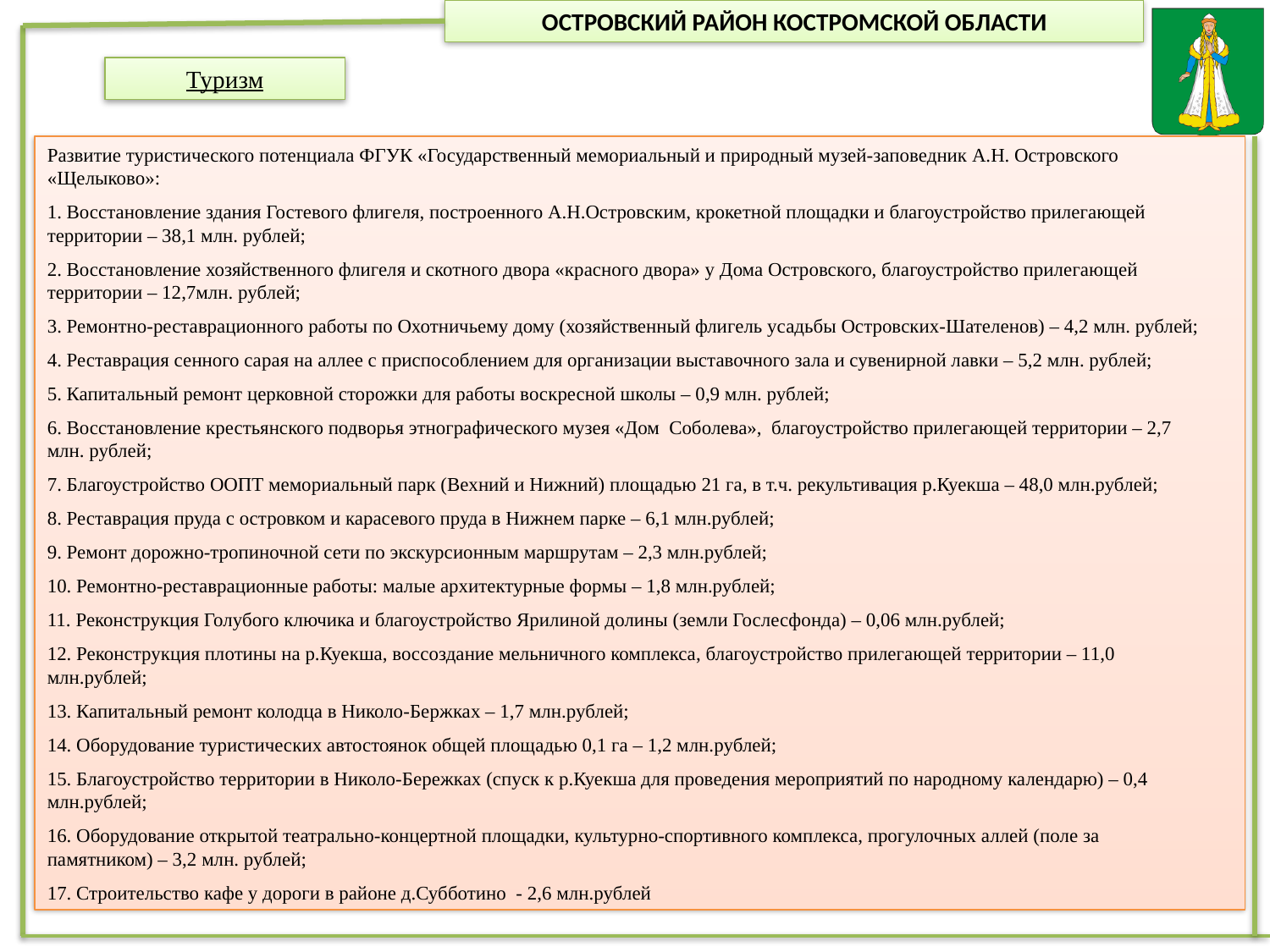

Туризм
Развитие туристического потенциала ФГУК «Государственный мемориальный и природный музей-заповедник А.Н. Островского «Щелыково»:
1. Восстановление здания Гостевого флигеля, построенного А.Н.Островским, крокетной площадки и благоустройство прилегающей территории – 38,1 млн. рублей;
2. Восстановление хозяйственного флигеля и скотного двора «красного двора» у Дома Островского, благоустройство прилегающей территории – 12,7млн. рублей;
3. Ремонтно-реставрационного работы по Охотничьему дому (хозяйственный флигель усадьбы Островских-Шателенов) – 4,2 млн. рублей;
4. Реставрация сенного сарая на аллее с приспособлением для организации выставочного зала и сувенирной лавки – 5,2 млн. рублей;
5. Капитальный ремонт церковной сторожки для работы воскресной школы – 0,9 млн. рублей;
6. Восстановление крестьянского подворья этнографического музея «Дом  Соболева»,  благоустройство прилегающей территории – 2,7 млн. рублей;
7. Благоустройство ООПТ мемориальный парк (Вехний и Нижний) площадью 21 га, в т.ч. рекультивация р.Куекша – 48,0 млн.рублей;
8. Реставрация пруда с островком и карасевого пруда в Нижнем парке – 6,1 млн.рублей;
9. Ремонт дорожно-тропиночной сети по экскурсионным маршрутам – 2,3 млн.рублей;
10. Ремонтно-реставрационные работы: малые архитектурные формы – 1,8 млн.рублей;
11. Реконструкция Голубого ключика и благоустройство Ярилиной долины (земли Гослесфонда) – 0,06 млн.рублей;
12. Реконструкция плотины на р.Куекша, воссоздание мельничного комплекса, благоустройство прилегающей территории – 11,0 млн.рублей;
13. Капитальный ремонт колодца в Николо-Бержках – 1,7 млн.рублей;
14. Оборудование туристических автостоянок общей площадью 0,1 га – 1,2 млн.рублей;
15. Благоустройство территории в Николо-Бережках (спуск к р.Куекша для проведения мероприятий по народному календарю) – 0,4 млн.рублей;
16. Оборудование открытой театрально-концертной площадки, культурно-спортивного комплекса, прогулочных аллей (поле за памятником) – 3,2 млн. рублей;
17. Строительство кафе у дороги в районе д.Субботино  - 2,6 млн.рублей